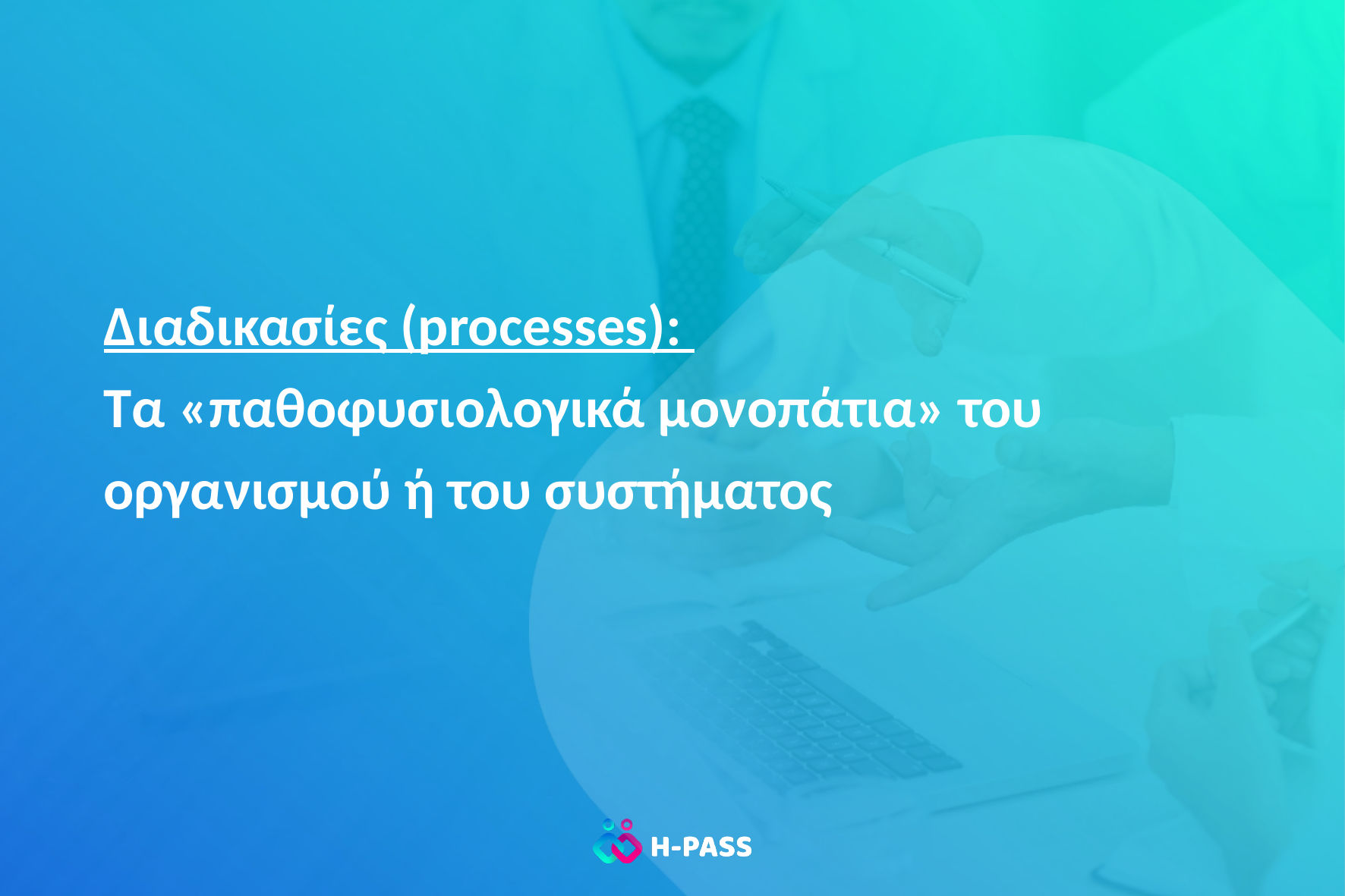

# Διαδικασίες (processes): Τα «παθοφυσιολογικά μονοπάτια» του οργανισμού ή του συστήματος